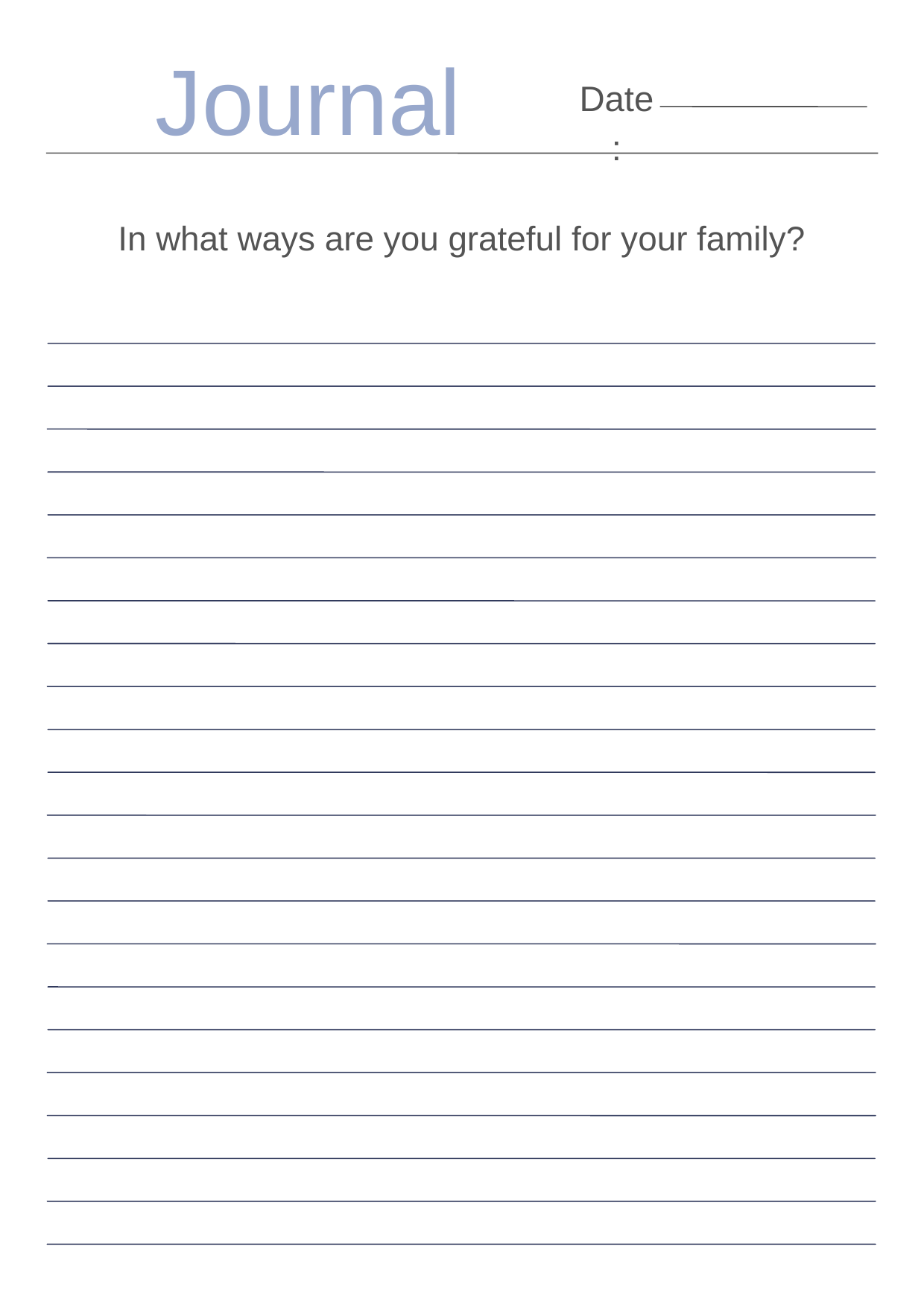

Journal
Date:

In what ways are you grateful for your family?